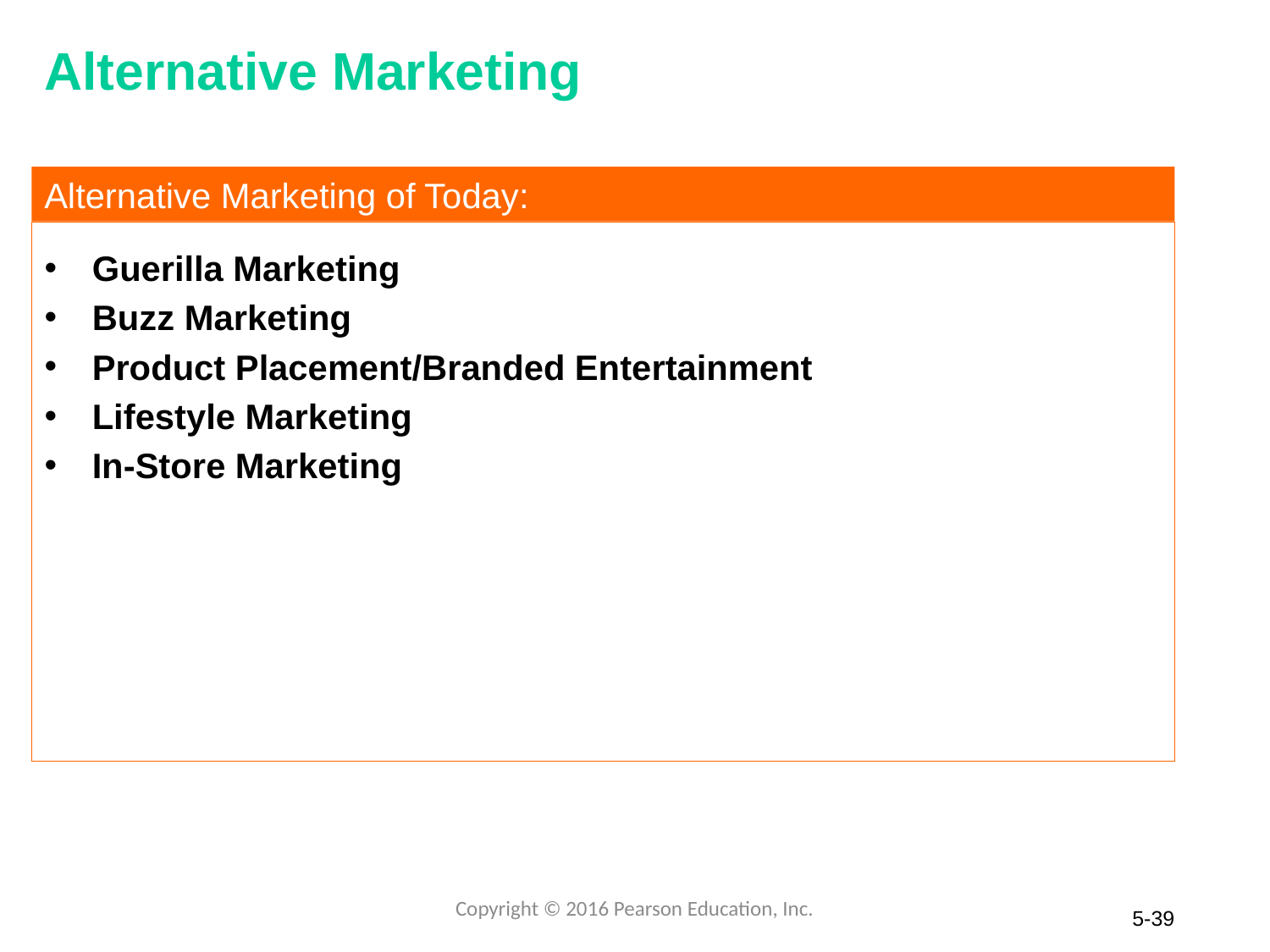

# Alternative Marketing
Alternative Marketing of Today:

Guerilla Marketing
Buzz Marketing
Product Placement/Branded Entertainment
Lifestyle Marketing
In-Store Marketing

Copyright © 2016 Pearson Education, Inc.